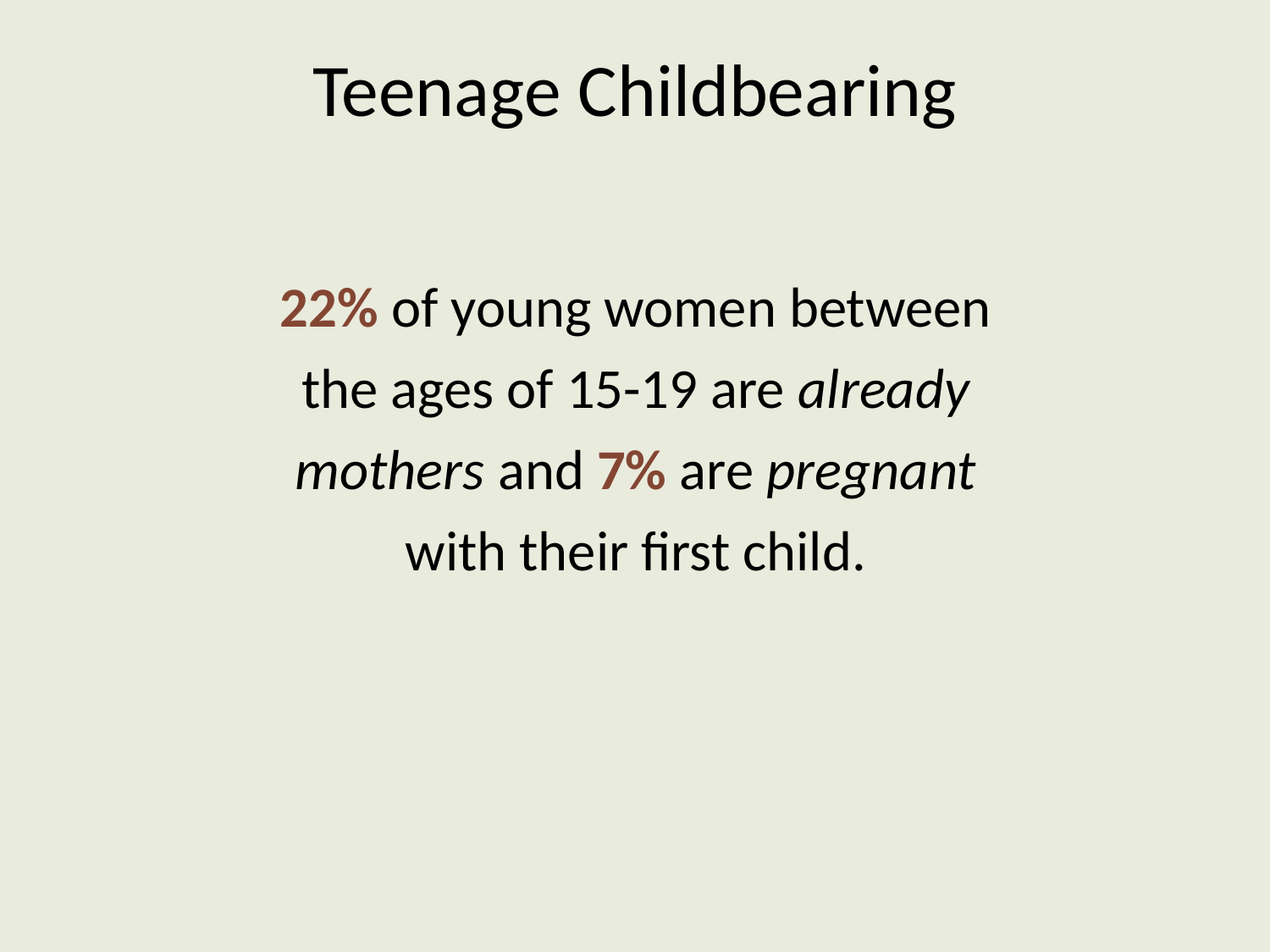

# Teenage Childbearing
22% of young women between the ages of 15-19 are already mothers and 7% are pregnant with their first child.